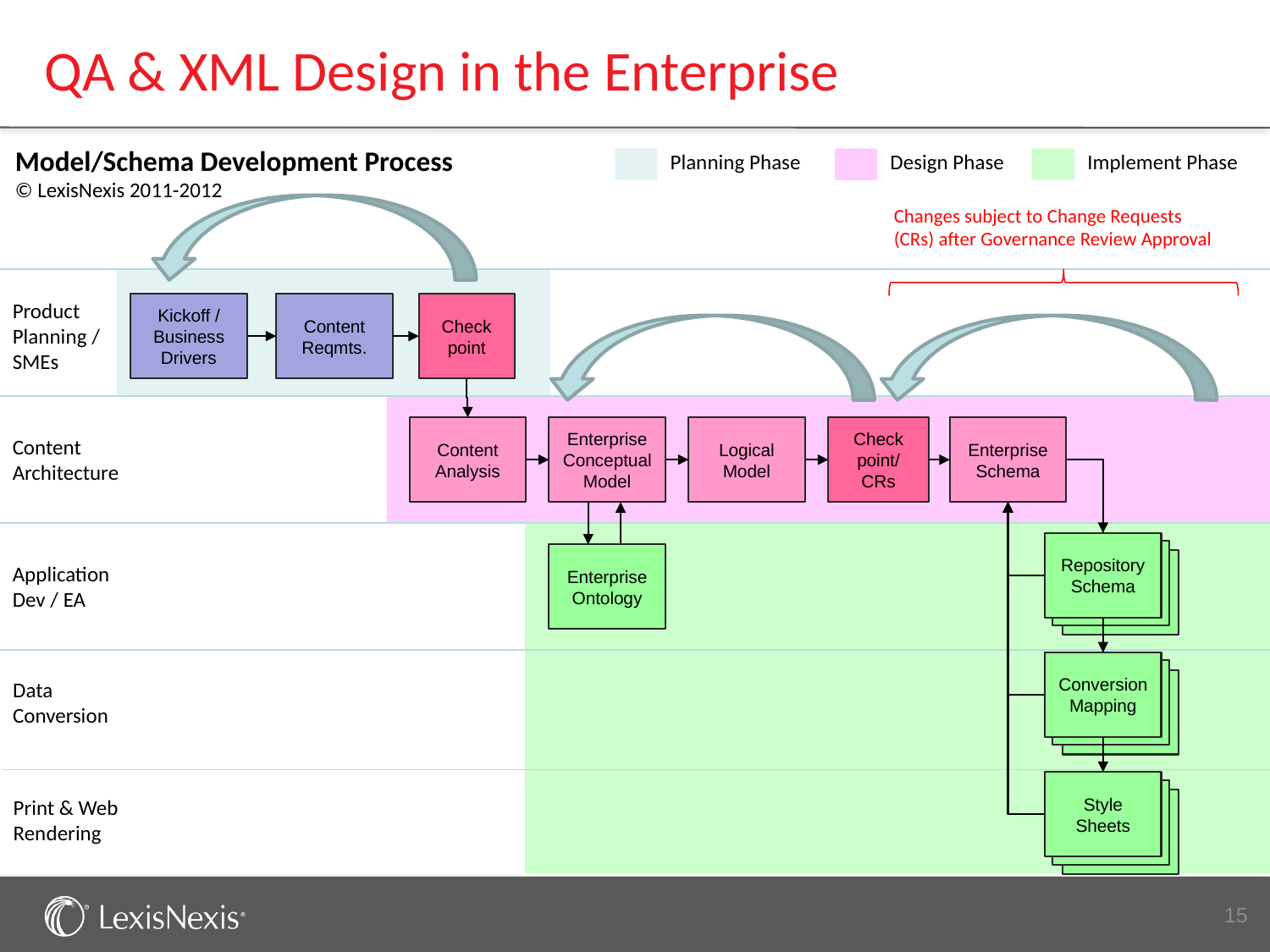

# QA & XML Design in the Enterprise

Model/Schema Development Process
© LexisNexis 2011-2012
Planning Phase

Design Phase

Implement Phase

Changes subject to Change Requests (CRs) after Governance Review Approval

Product Planning / SMEs
Kickoff / Business Drivers
Content Reqmts.
Check point

Content Analysis
Enterprise Conceptual Model
Logical
Model
Check
point/
CRs
Enterprise
Schema
Content Architecture

Repository
Schema
Repository
Schema
Enterprise Ontology
Repository
Schema
Application Dev / EA
Conversion
Mapping
Conversion
Mapping
Conversion
Mapping
Data
Conversion
Style Sheets
Style Sheets
Print & Web Rendering
Style Sheets